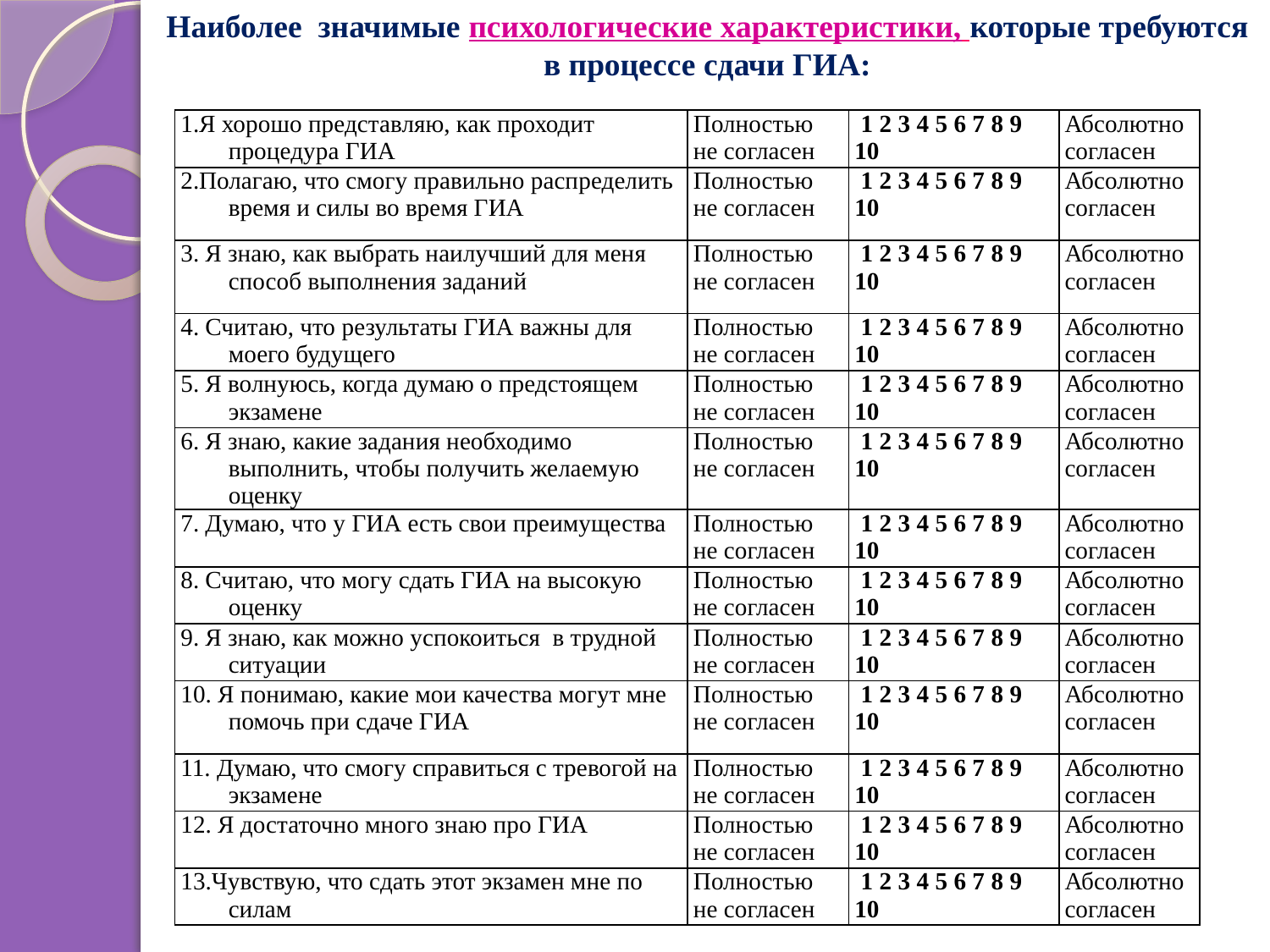

Наиболее  значимые психологические характеристики, которые требуются в процессе сдачи ГИА:
| 1.Я хорошо представляю, как проходит процедура ГИА | Полностью не согласен | 1 2 3 4 5 6 7 8 9 10 | Абсолютно согласен |
| --- | --- | --- | --- |
| 2.Полагаю, что смогу правильно распределить время и силы во время ГИА | Полностью не согласен | 1 2 3 4 5 6 7 8 9 10 | Абсолютно согласен |
| 3. Я знаю, как выбрать наилучший для меня способ выполнения заданий | Полностью не согласен | 1 2 3 4 5 6 7 8 9 10 | Абсолютно согласен |
| 4. Считаю, что результаты ГИА важны для моего будущего | Полностью не согласен | 1 2 3 4 5 6 7 8 9 10 | Абсолютно согласен |
| 5. Я волнуюсь, когда думаю о предстоящем экзамене | Полностью не согласен | 1 2 3 4 5 6 7 8 9 10 | Абсолютно согласен |
| 6. Я знаю, какие задания необходимо выполнить, чтобы получить желаемую оценку | Полностью не согласен | 1 2 3 4 5 6 7 8 9 10 | Абсолютно согласен |
| 7. Думаю, что у ГИА есть свои преимущества | Полностью не согласен | 1 2 3 4 5 6 7 8 9 10 | Абсолютно согласен |
| 8. Считаю, что могу сдать ГИА на высокую оценку | Полностью не согласен | 1 2 3 4 5 6 7 8 9 10 | Абсолютно согласен |
| 9. Я знаю, как можно успокоиться в трудной ситуации | Полностью не согласен | 1 2 3 4 5 6 7 8 9 10 | Абсолютно согласен |
| 10. Я понимаю, какие мои качества могут мне помочь при сдаче ГИА | Полностью не согласен | 1 2 3 4 5 6 7 8 9 10 | Абсолютно согласен |
| 11. Думаю, что смогу справиться с тревогой на экзамене | Полностью не согласен | 1 2 3 4 5 6 7 8 9 10 | Абсолютно согласен |
| 12. Я достаточно много знаю про ГИА | Полностью не согласен | 1 2 3 4 5 6 7 8 9 10 | Абсолютно согласен |
| 13.Чувствую, что сдать этот экзамен мне по силам | Полностью не согласен | 1 2 3 4 5 6 7 8 9 10 | Абсолютно согласен |